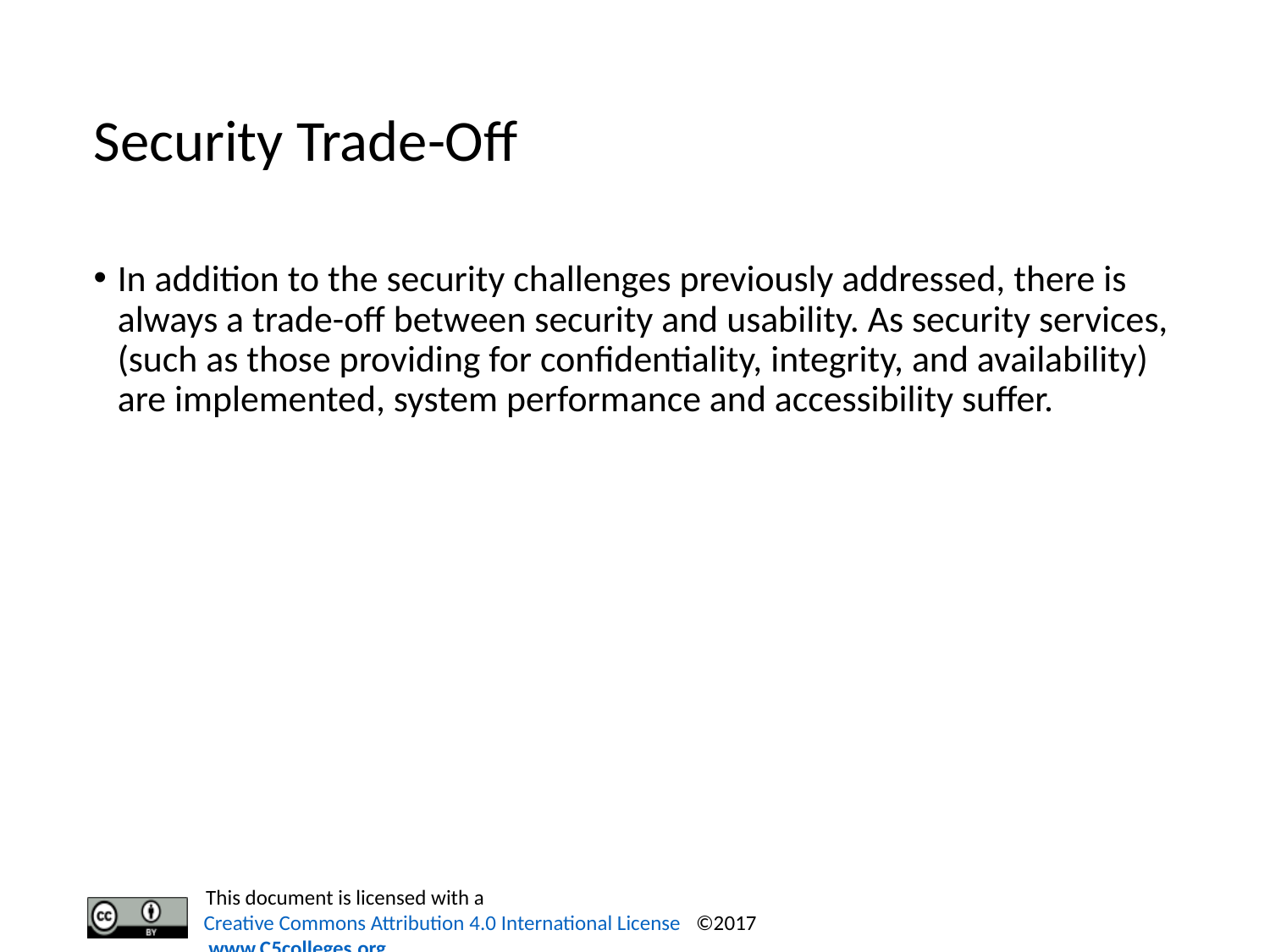

# Security Trade-Off
In addition to the security challenges previously addressed, there is always a trade-off between security and usability. As security services, (such as those providing for confidentiality, integrity, and availability) are implemented, system performance and accessibility suffer.